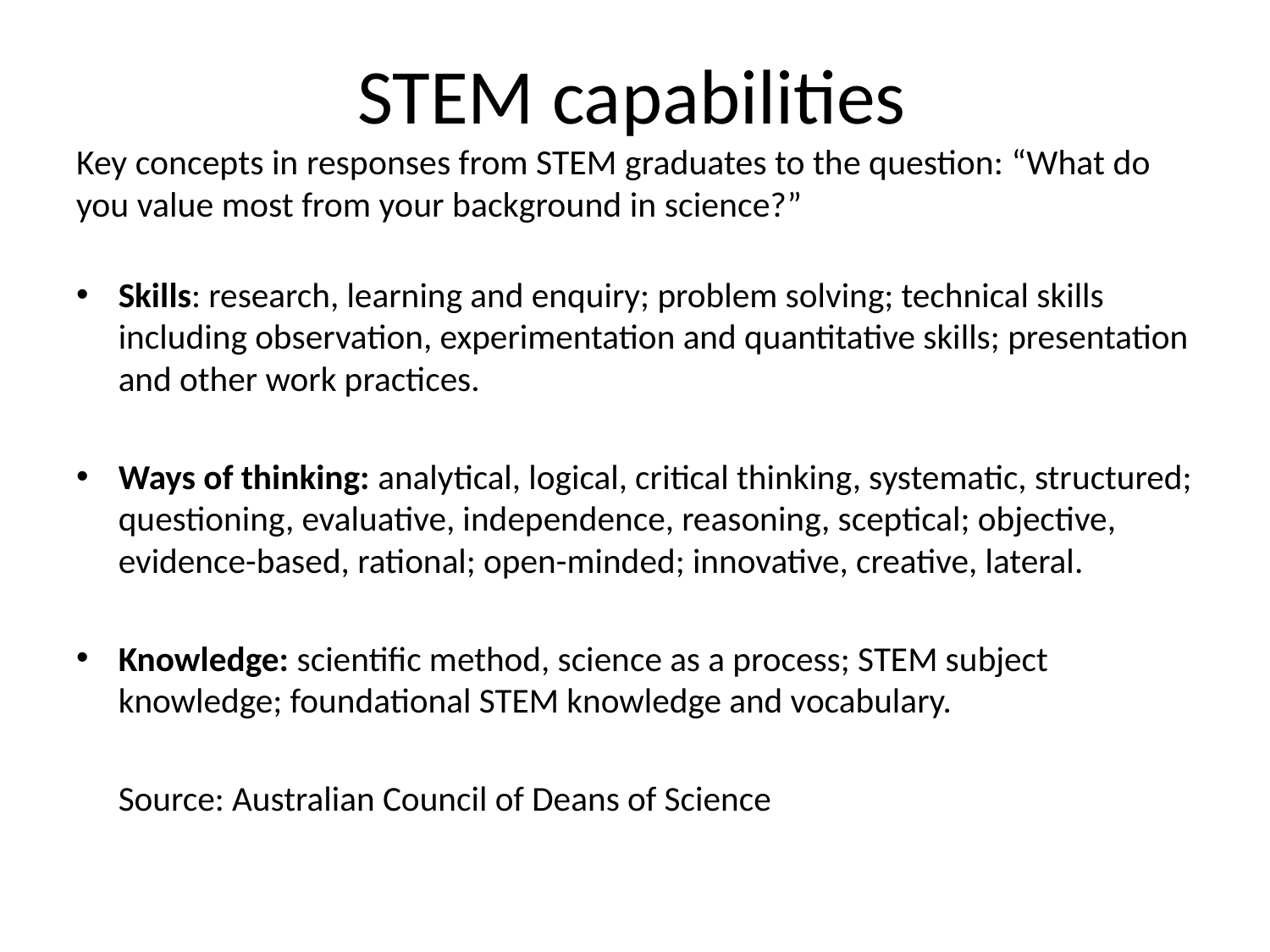

# STEM capabilities Key concepts in responses from STEM graduates to the question: “What do you value most from your background in science?”
Skills: research, learning and enquiry; problem solving; technical skills including observation, experimentation and quantitative skills; presentation and other work practices.

Ways of thinking: analytical, logical, critical thinking, systematic, structured; questioning, evaluative, independence, reasoning, sceptical; objective, evidence-based, rational; open-minded; innovative, creative, lateral.

Knowledge: scientific method, science as a process; STEM subject knowledge; foundational STEM knowledge and vocabulary.

	Source: Australian Council of Deans of Science